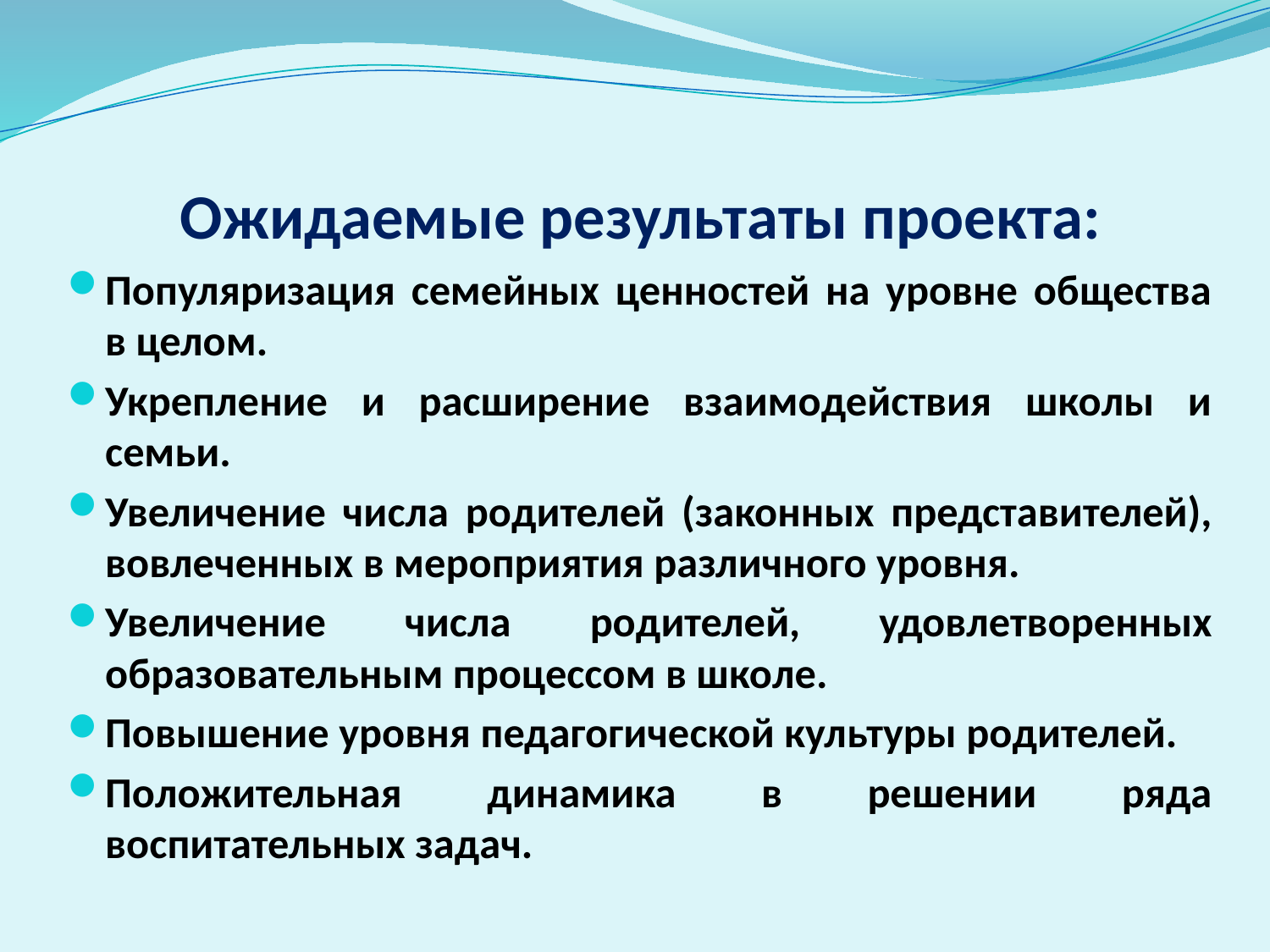

Ожидаемые результаты проекта:

Популяризация семейных ценностей на уровне общества в целом.
Укрепление и расширение взаимодействия школы и семьи.
Увеличение числа родителей (законных представителей), вовлеченных в мероприятия различного уровня.
Увеличение числа родителей, удовлетворенных образовательным процессом в школе.
Повышение уровня педагогической культуры родителей.
Положительная динамика в решении ряда воспитательных задач.